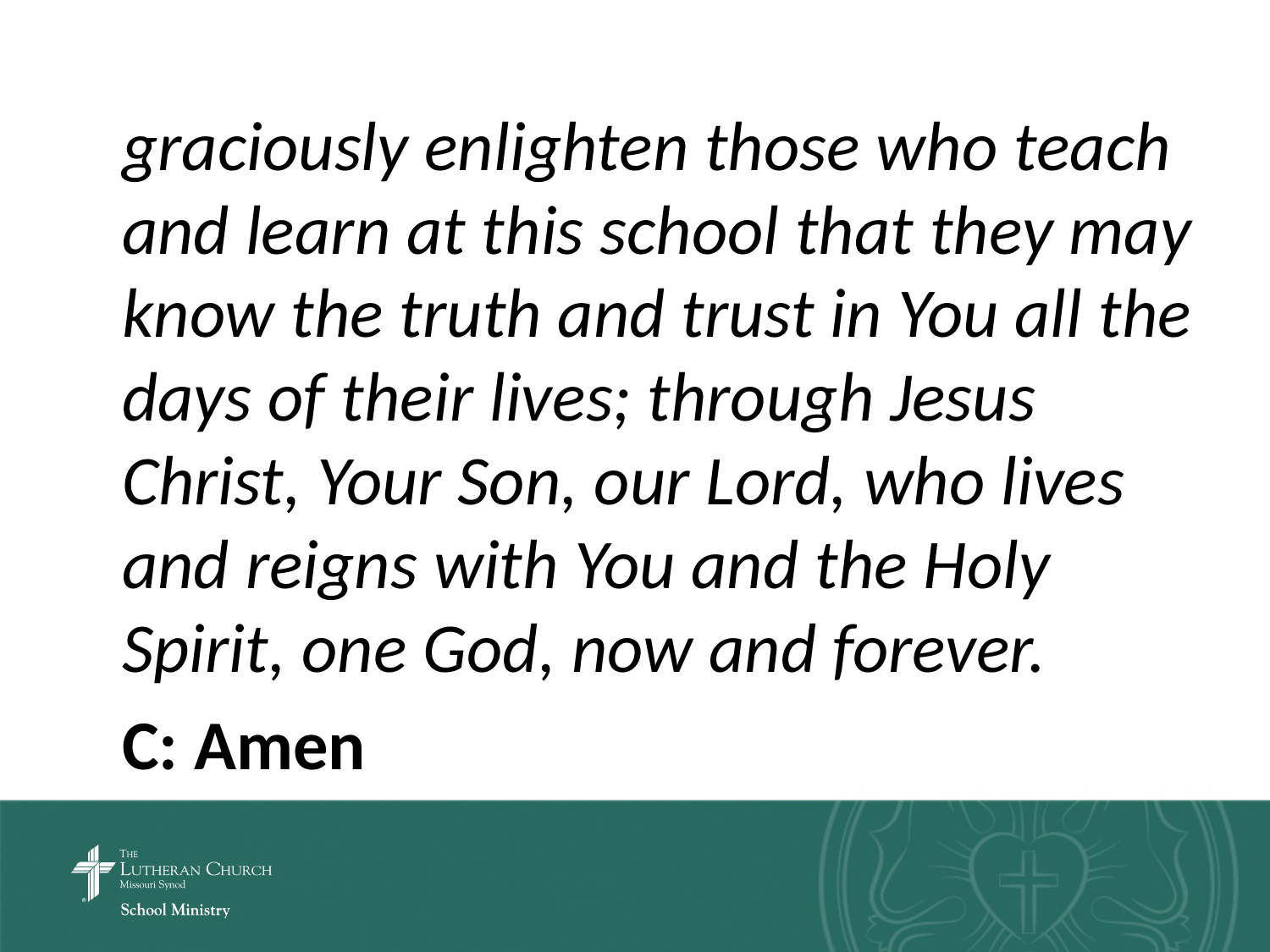

graciously enlighten those who teach and learn at this school that they may know the truth and trust in You all the days of their lives; through Jesus Christ, Your Son, our Lord, who lives and reigns with You and the Holy Spirit, one God, now and forever.
	C: Amen